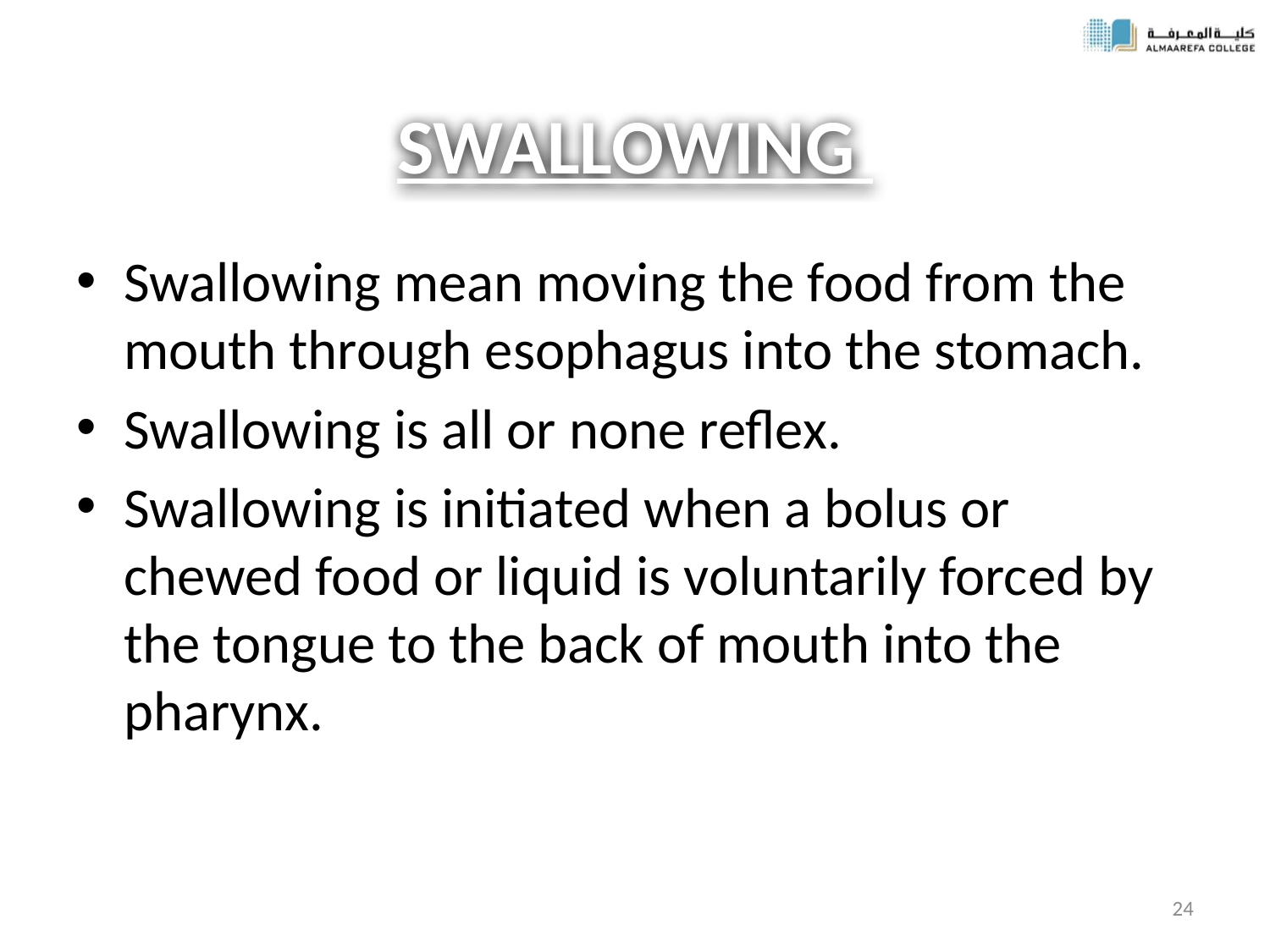

# SWALLOWING
Swallowing mean moving the food from the mouth through esophagus into the stomach.
Swallowing is all or none reflex.
Swallowing is initiated when a bolus or chewed food or liquid is voluntarily forced by the tongue to the back of mouth into the pharynx.
24